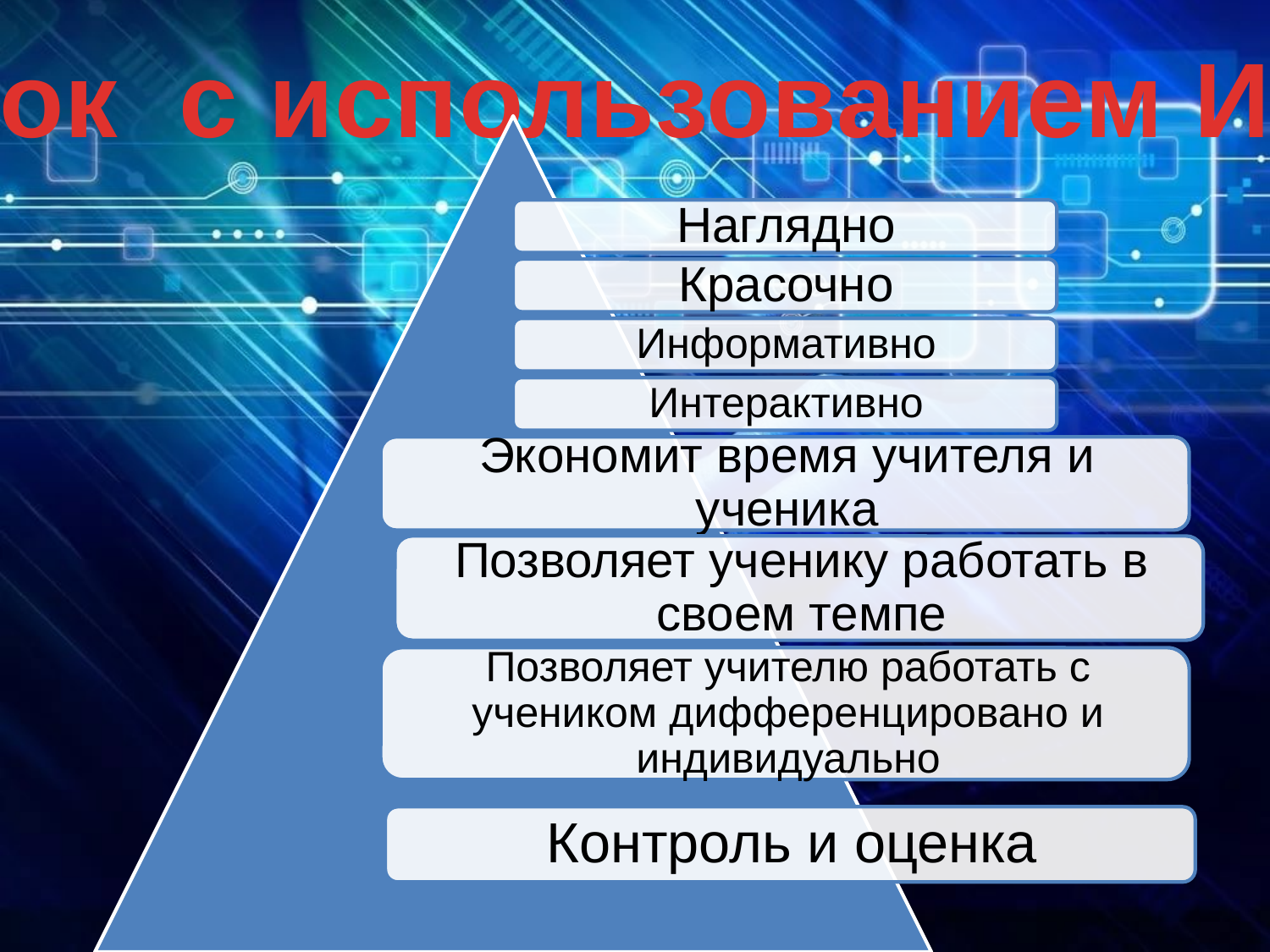

Урок  с использованием ИКТ
Наглядно
Красочно
Информативно
Интерактивно
Экономит время учителя и ученика
Позволяет ученику работать в своем темпе
Позволяет учителю работать с учеником дифференцировано и индивидуально
Контроль и оценка